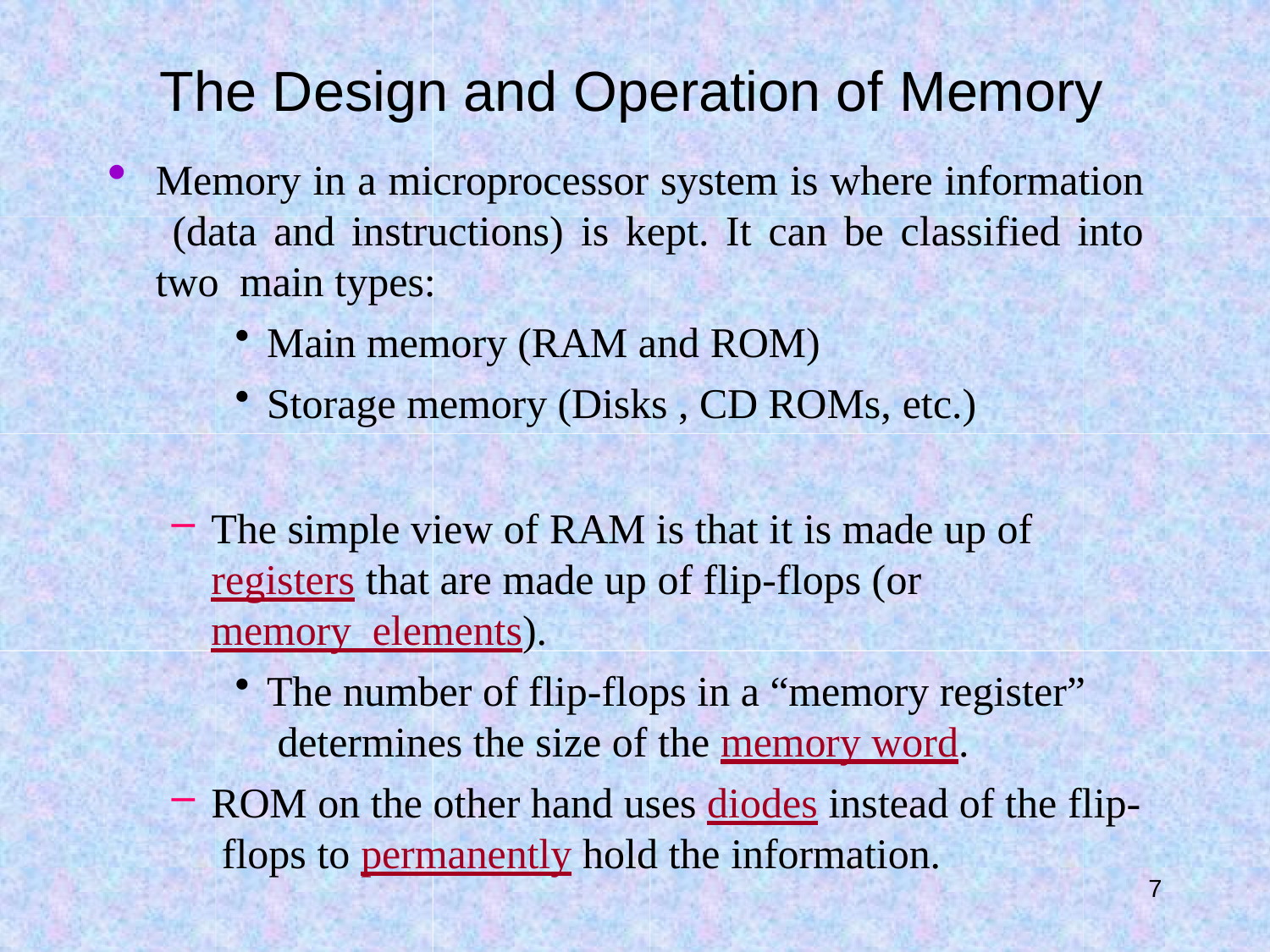

# The Design and Operation of Memory
Memory in a microprocessor system is where information  (data and instructions) is kept. It can be classified into two  main types:
Main memory (RAM and ROM)
Storage memory (Disks , CD ROMs, etc.)

The simple view of RAM is that it is made up of  registers that are made up of flip-flops (or memory  elements).
The number of flip-flops in a “memory register”  determines the size of the memory word.
ROM on the other hand uses diodes instead of the flip-  flops to permanently hold the information.
7